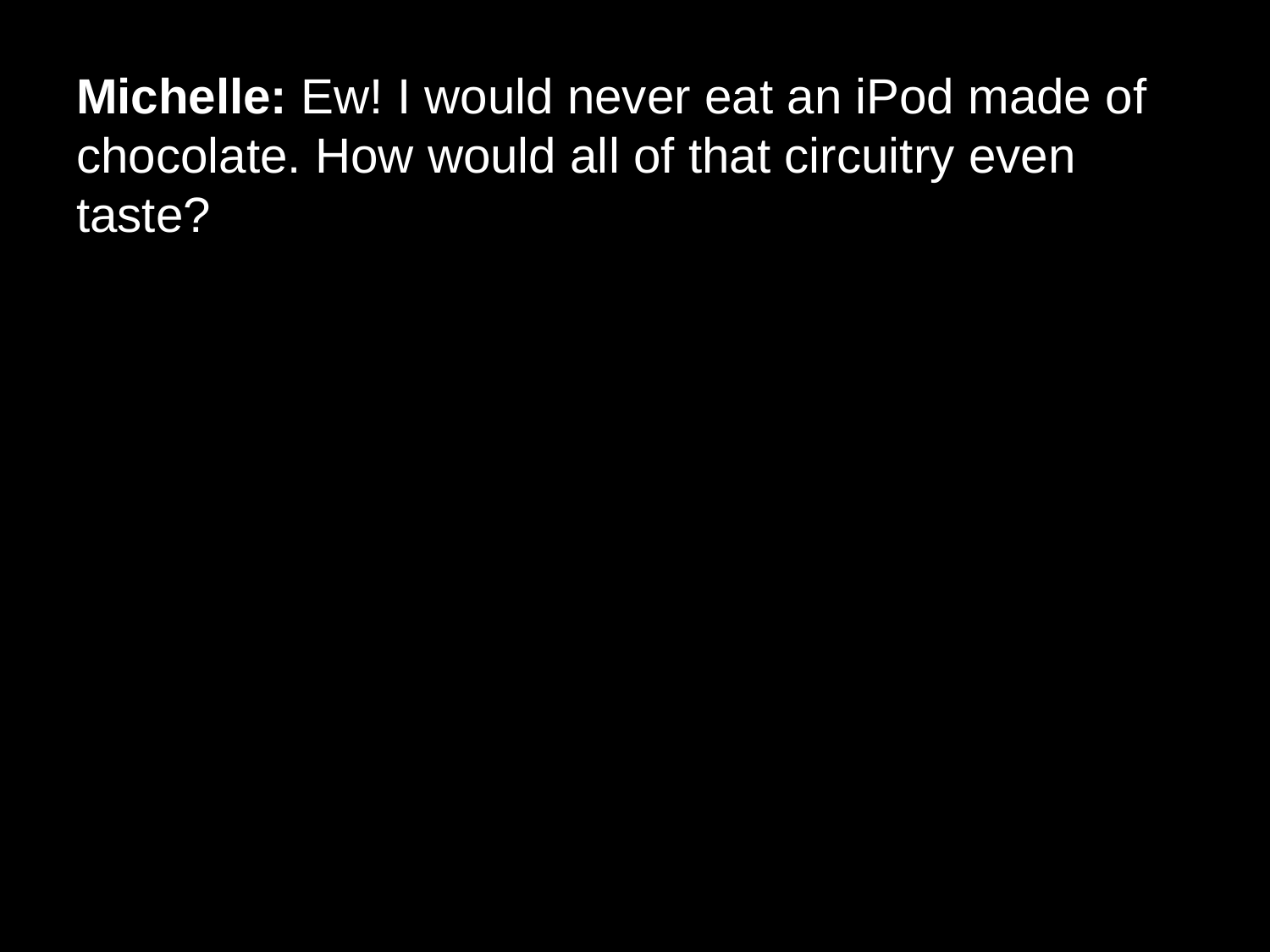

# Michelle: Ew! I would never eat an iPod made of chocolate. How would all of that circuitry even taste?